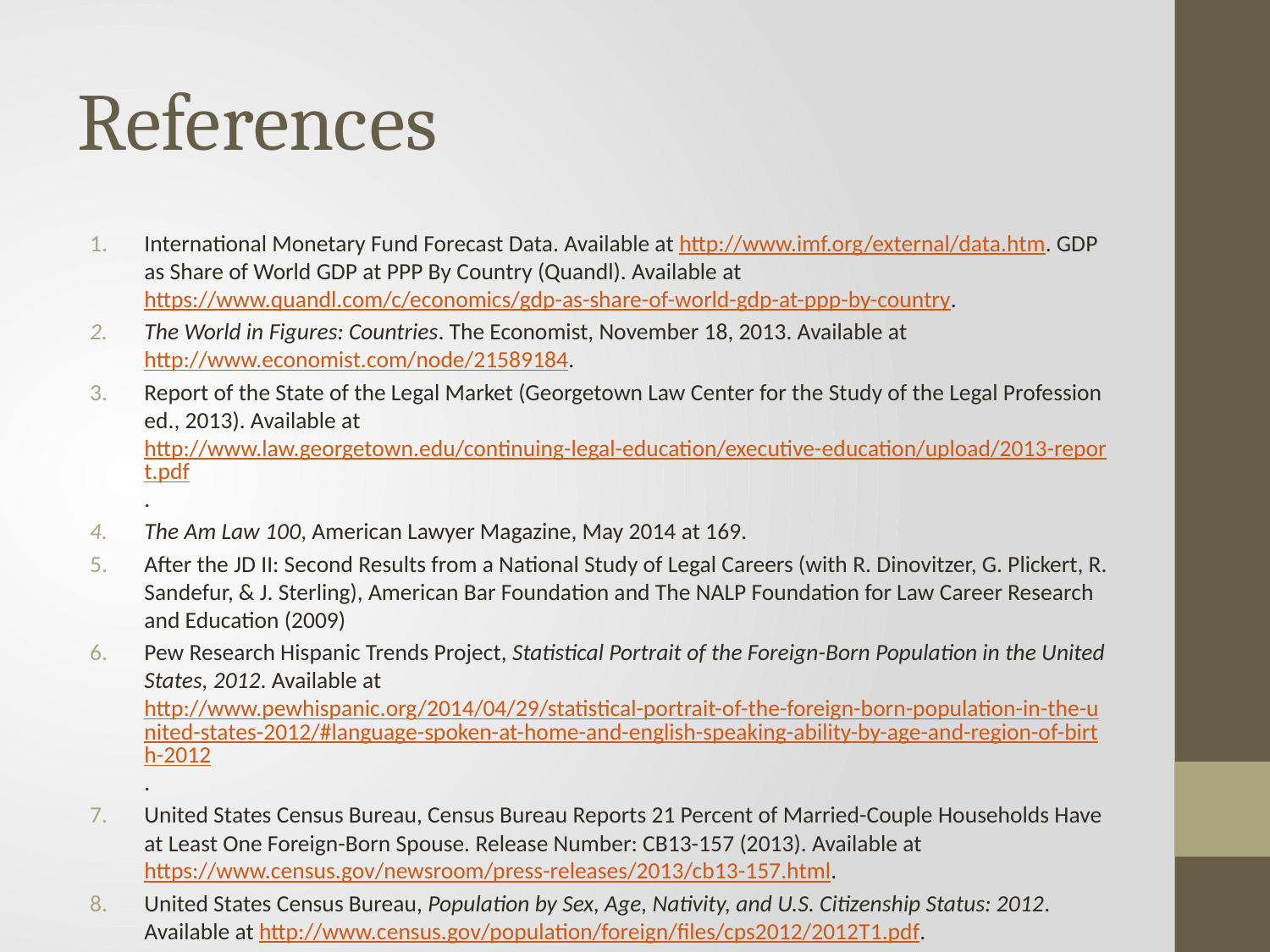

# References
International Monetary Fund Forecast Data. Available at http://www.imf.org/external/data.htm. GDP as Share of World GDP at PPP By Country (Quandl). Available at https://www.quandl.com/c/economics/gdp-as-share-of-world-gdp-at-ppp-by-country.
The World in Figures: Countries. The Economist, November 18, 2013. Available at http://www.economist.com/node/21589184.
Report of the State of the Legal Market (Georgetown Law Center for the Study of the Legal Profession ed., 2013). Available at http://www.law.georgetown.edu/continuing-legal-education/executive-education/upload/2013-report.pdf.
The Am Law 100, American Lawyer Magazine, May 2014 at 169.
After the JD II: Second Results from a National Study of Legal Careers (with R. Dinovitzer, G. Plickert, R. Sandefur, & J. Sterling), American Bar Foundation and The NALP Foundation for Law Career Research and Education (2009)
Pew Research Hispanic Trends Project, Statistical Portrait of the Foreign-Born Population in the United States, 2012. Available at http://www.pewhispanic.org/2014/04/29/statistical-portrait-of-the-foreign-born-population-in-the-united-states-2012/#language-spoken-at-home-and-english-speaking-ability-by-age-and-region-of-birth-2012.
United States Census Bureau, Census Bureau Reports 21 Percent of Married-Couple Households Have at Least One Foreign-Born Spouse. Release Number: CB13-157 (2013). Available at https://www.census.gov/newsroom/press-releases/2013/cb13-157.html.
United States Census Bureau, Population by Sex, Age, Nativity, and U.S. Citizenship Status: 2012. Available at http://www.census.gov/population/foreign/files/cps2012/2012T1.pdf.